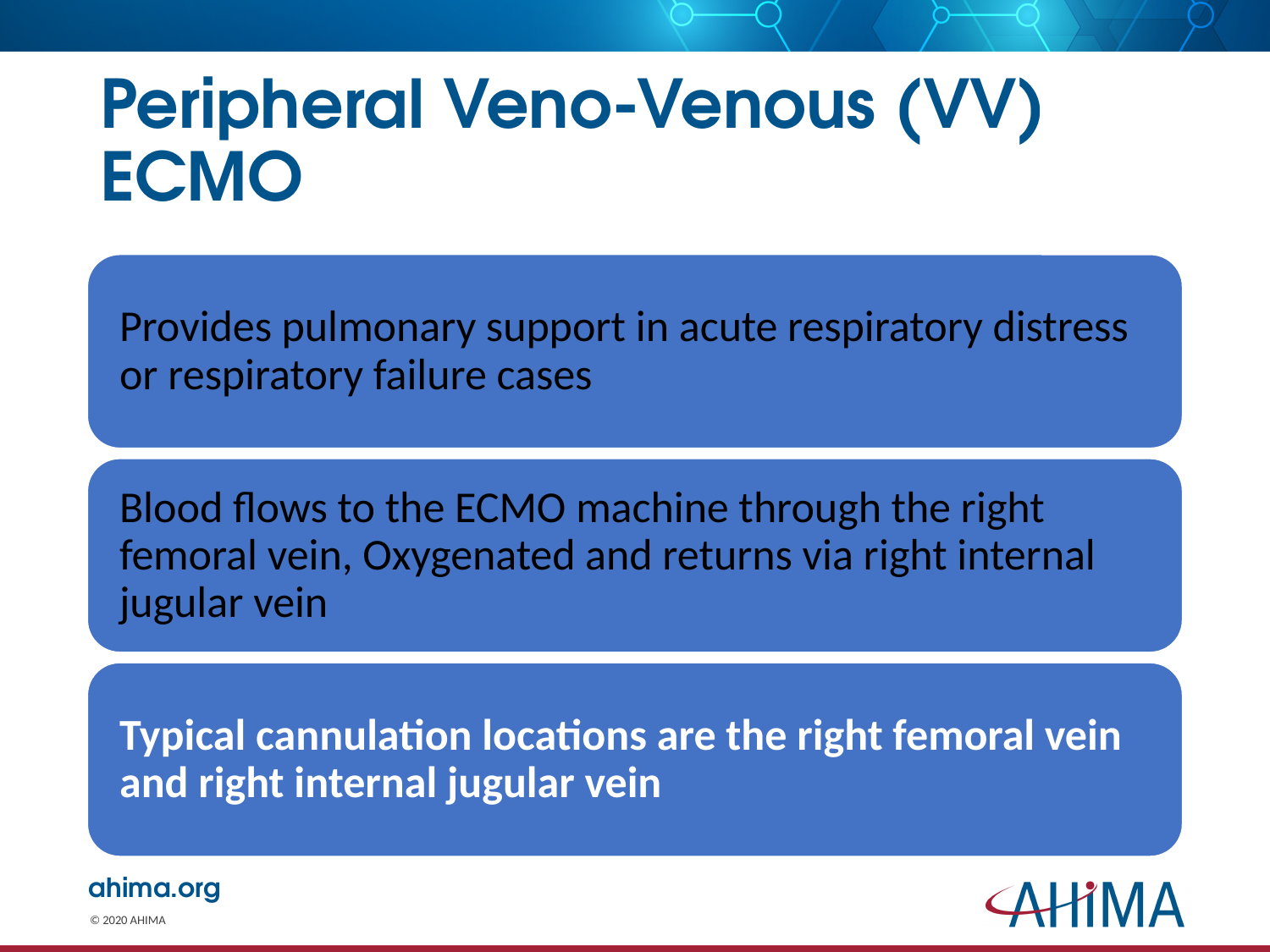

# Peripheral Veno-Venous (VV) ECMO
Provides pulmonary support in acute respiratory distress or respiratory failure cases
Blood flows to the ECMO machine through the right femoral vein, Oxygenated and returns via right internal jugular vein
Typical cannulation locations are the right femoral vein and right internal jugular vein